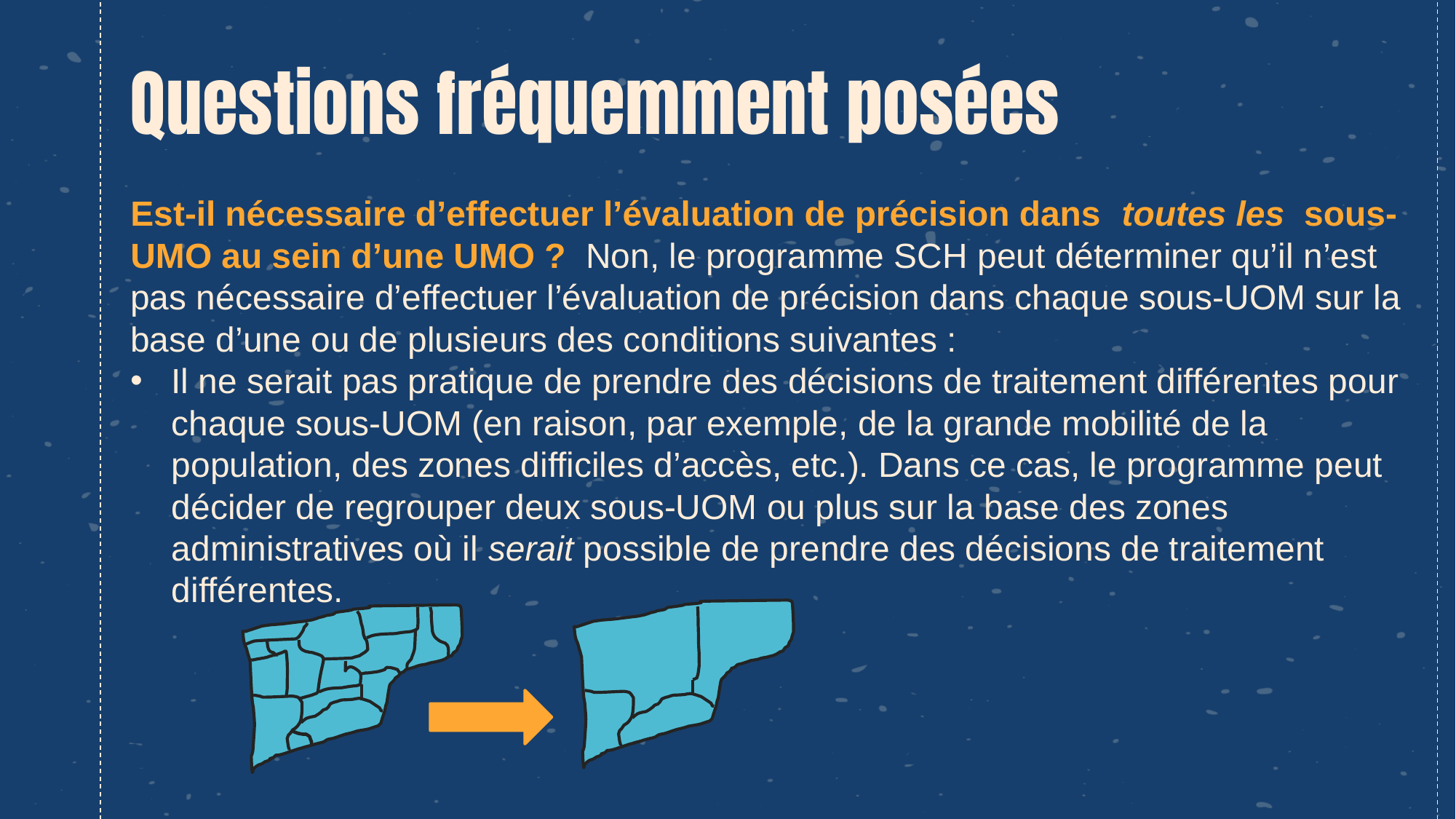

# Questions fréquemment posées
Est-il nécessaire d’effectuer l’évaluation de précision dans  toutes les  sous-UMO au sein d’une UMO ?  Non, le programme SCH peut déterminer qu’il n’est pas nécessaire d’effectuer l’évaluation de précision dans chaque sous-UOM sur la base d’une ou de plusieurs des conditions suivantes :
Il ne serait pas pratique de prendre des décisions de traitement différentes pour chaque sous-UOM (en raison, par exemple, de la grande mobilité de la population, des zones difficiles d’accès, etc.). Dans ce cas, le programme peut décider de regrouper deux sous-UOM ou plus sur la base des zones administratives où il serait possible de prendre des décisions de traitement différentes.